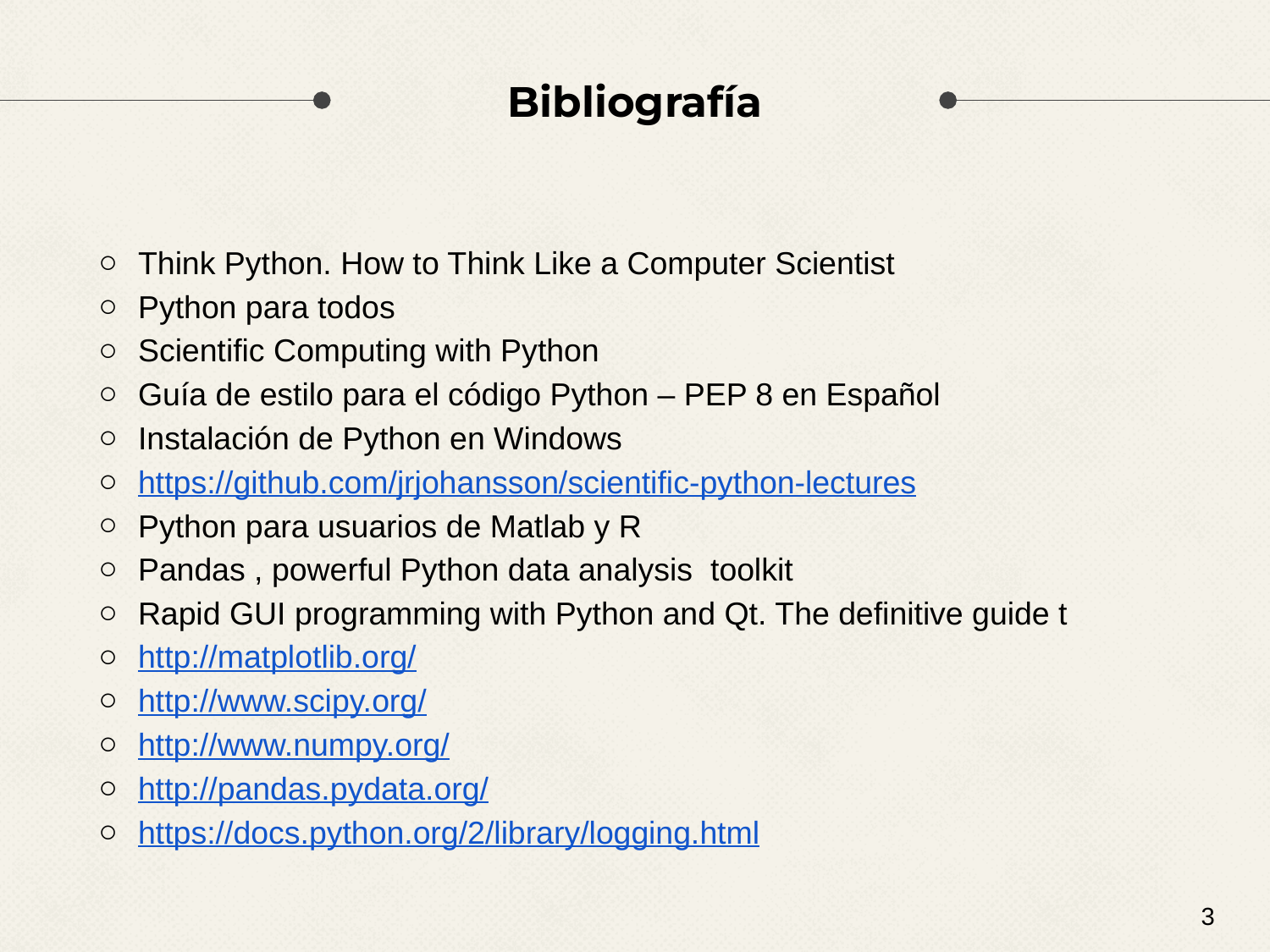

# Bibliografía
Think Python. How to Think Like a Computer Scientist
Python para todos
Scientific Computing with Python
Guía de estilo para el código Python – PEP 8 en Español
Instalación de Python en Windows
https://github.com/jrjohansson/scientific-python-lectures
Python para usuarios de Matlab y R
Pandas , powerful Python data analysis  toolkit
Rapid GUI programming with Python and Qt. The definitive guide t
http://matplotlib.org/
http://www.scipy.org/
http://www.numpy.org/
http://pandas.pydata.org/
https://docs.python.org/2/library/logging.html
3